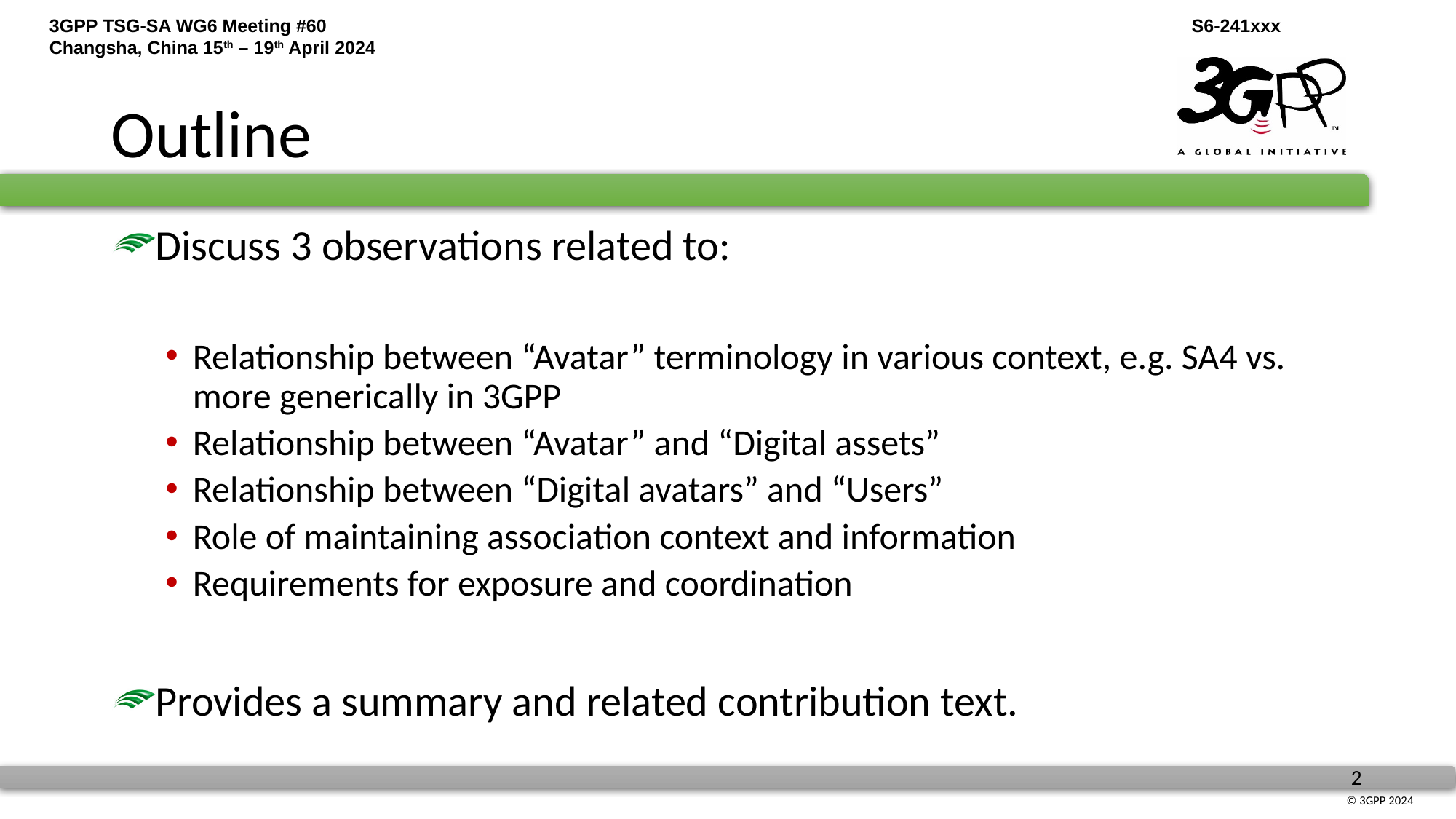

# Outline
Discuss 3 observations related to:

Relationship between “Avatar” terminology in various context, e.g. SA4 vs. more generically in 3GPP
Relationship between “Avatar” and “Digital assets”
Relationship between “Digital avatars” and “Users”
Role of maintaining association context and information
Requirements for exposure and coordination

Provides a summary and related contribution text.